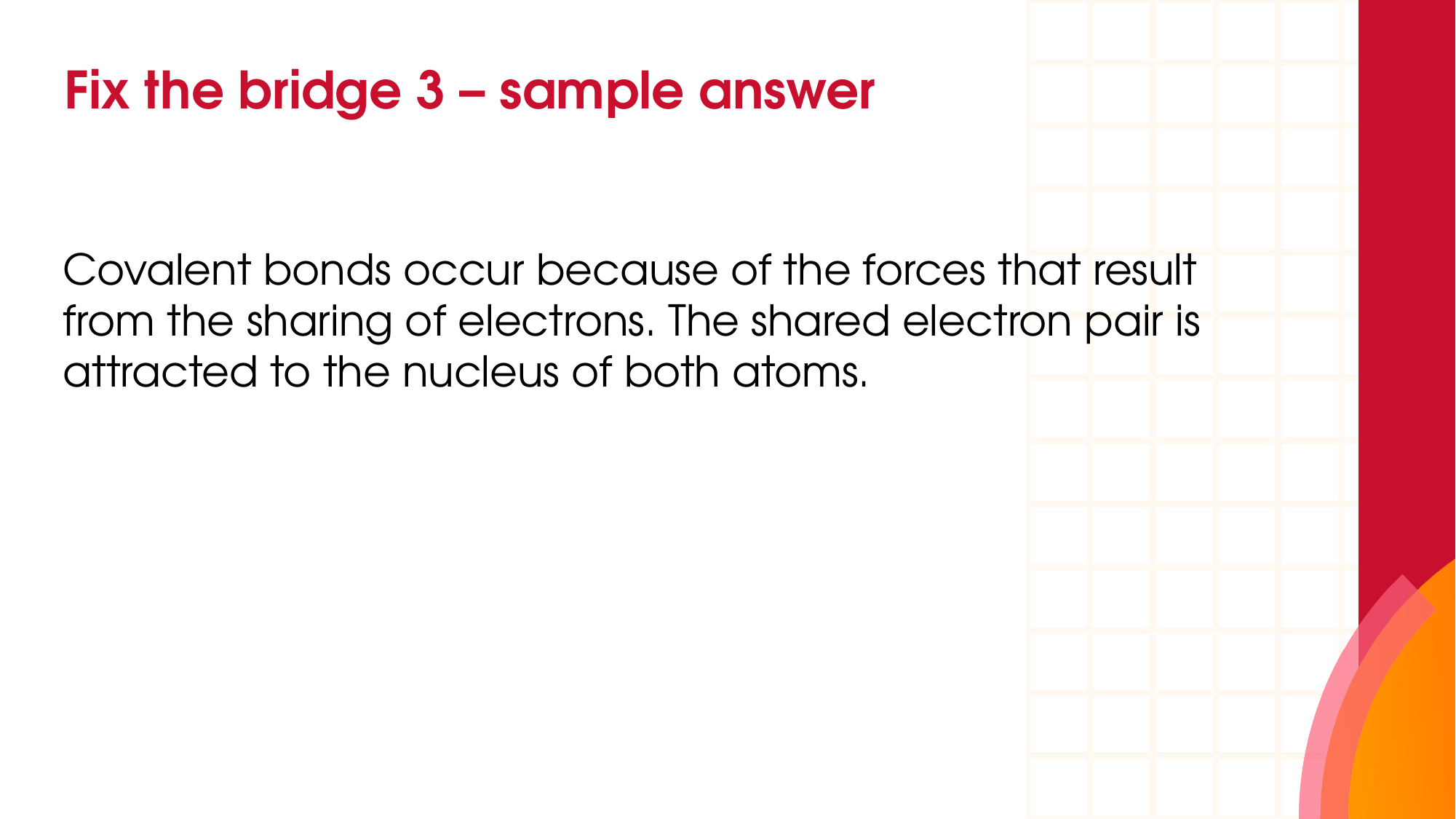

# Fix the bridge 3 – sample answer

Covalent bonds occur because of the forces that result from the sharing of electrons. The shared electron pair is attracted to the nucleus of both atoms.